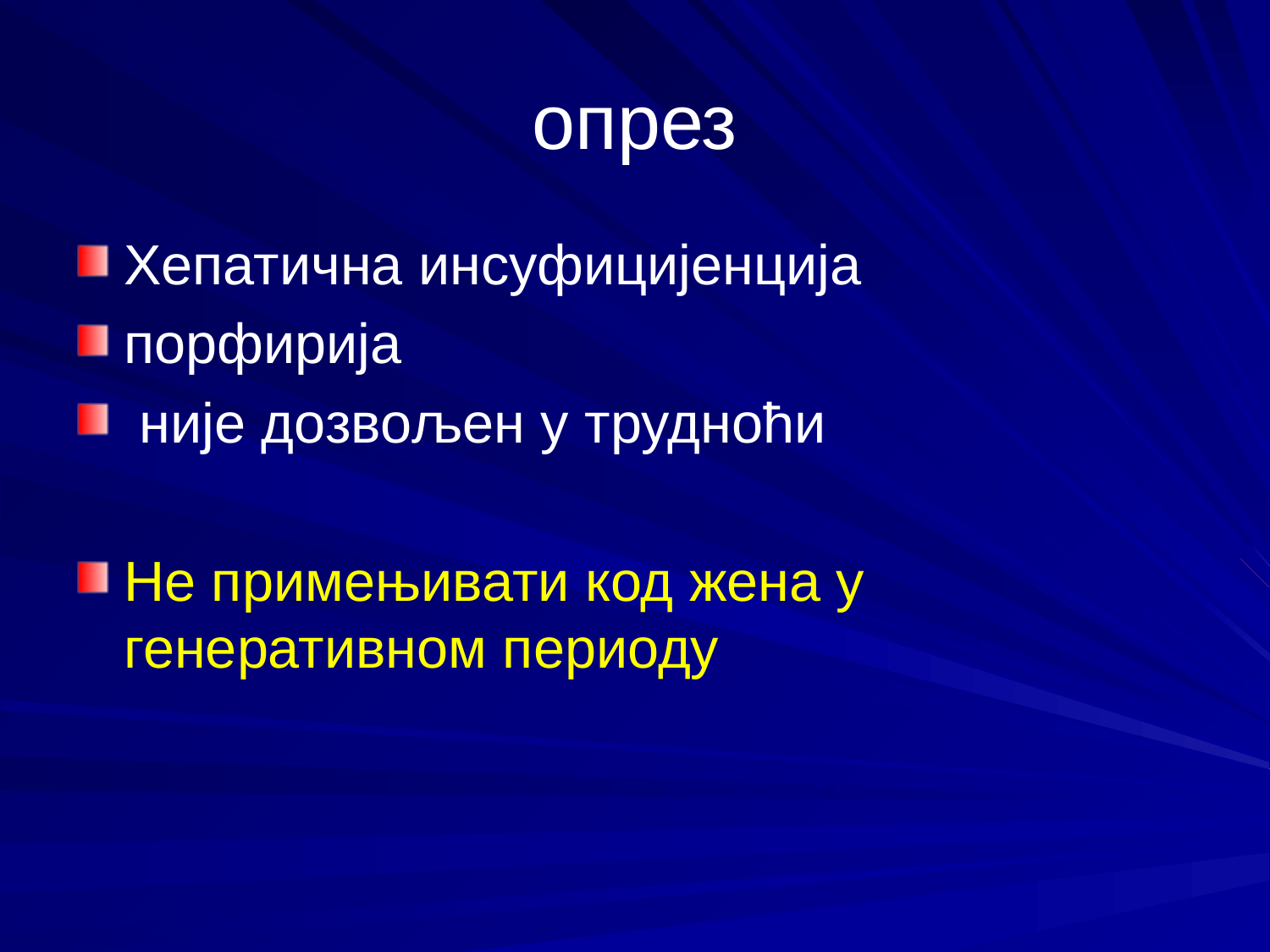

# опрез
Хепатична инсуфицијенција
порфирија
 није дозвољен у трудноћи

Не примењивати код жена у генеративном периоду